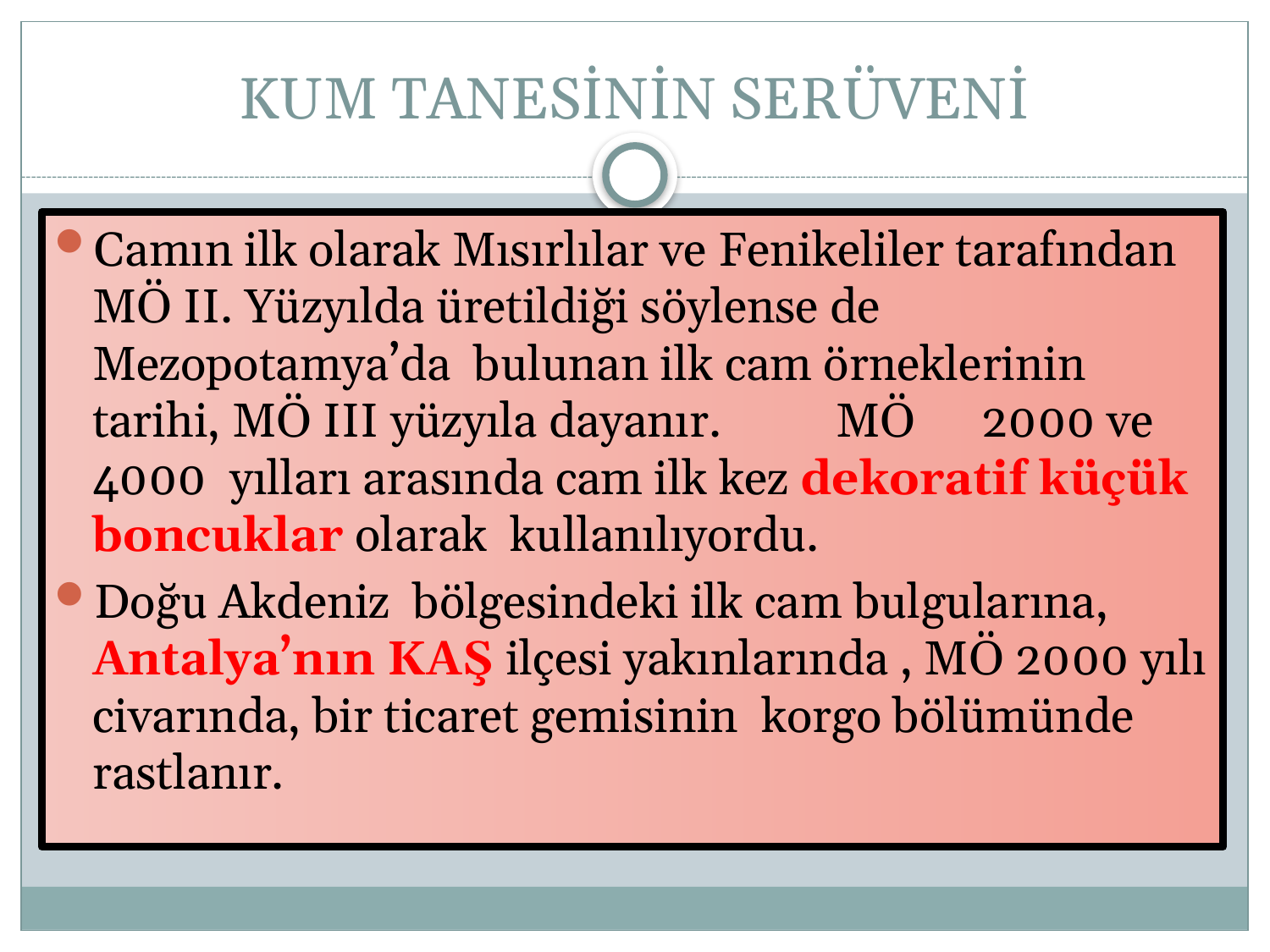

# KUM TANESİNİN SERÜVENİ
Camın ilk olarak Mısırlılar ve Fenikeliler tarafından MÖ II. Yüzyılda üretildiği söylense de Mezopotamya’da  bulunan ilk cam örneklerinin tarihi, MÖ III yüzyıla dayanır.          MÖ 	2000 ve  4000  yılları arasında cam ilk kez dekoratif küçük boncuklar olarak  kullanılıyordu.
Doğu Akdeniz  bölgesindeki ilk cam bulgularına, Antalya’nın KAŞ ilçesi yakınlarında , MÖ 2000 yılı civarında, bir ticaret gemisinin  korgo bölümünde rastlanır.